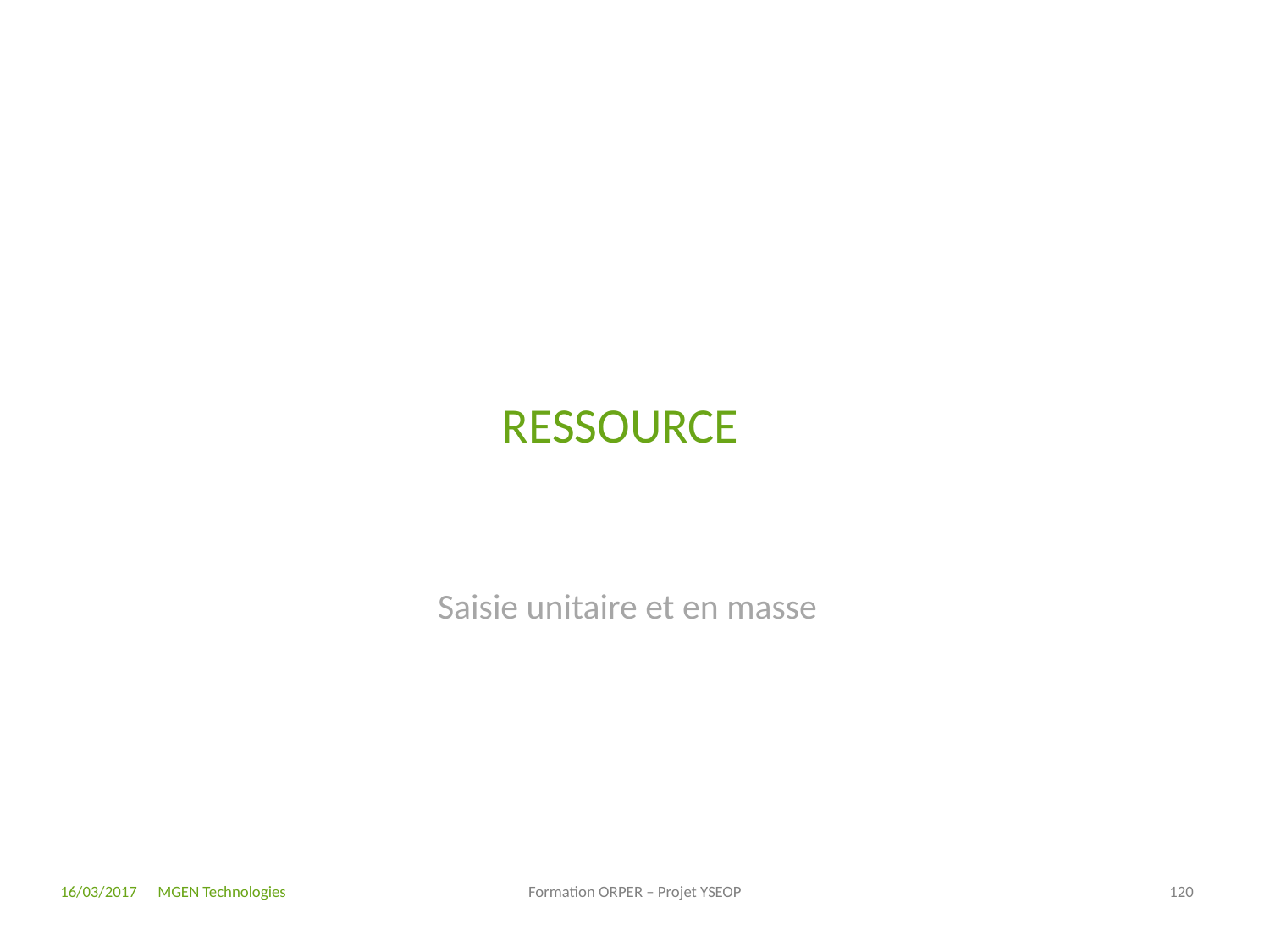

# Ressource
Saisie unitaire et en masse
16/03/2017
Formation ORPER – Projet YSEOP
120